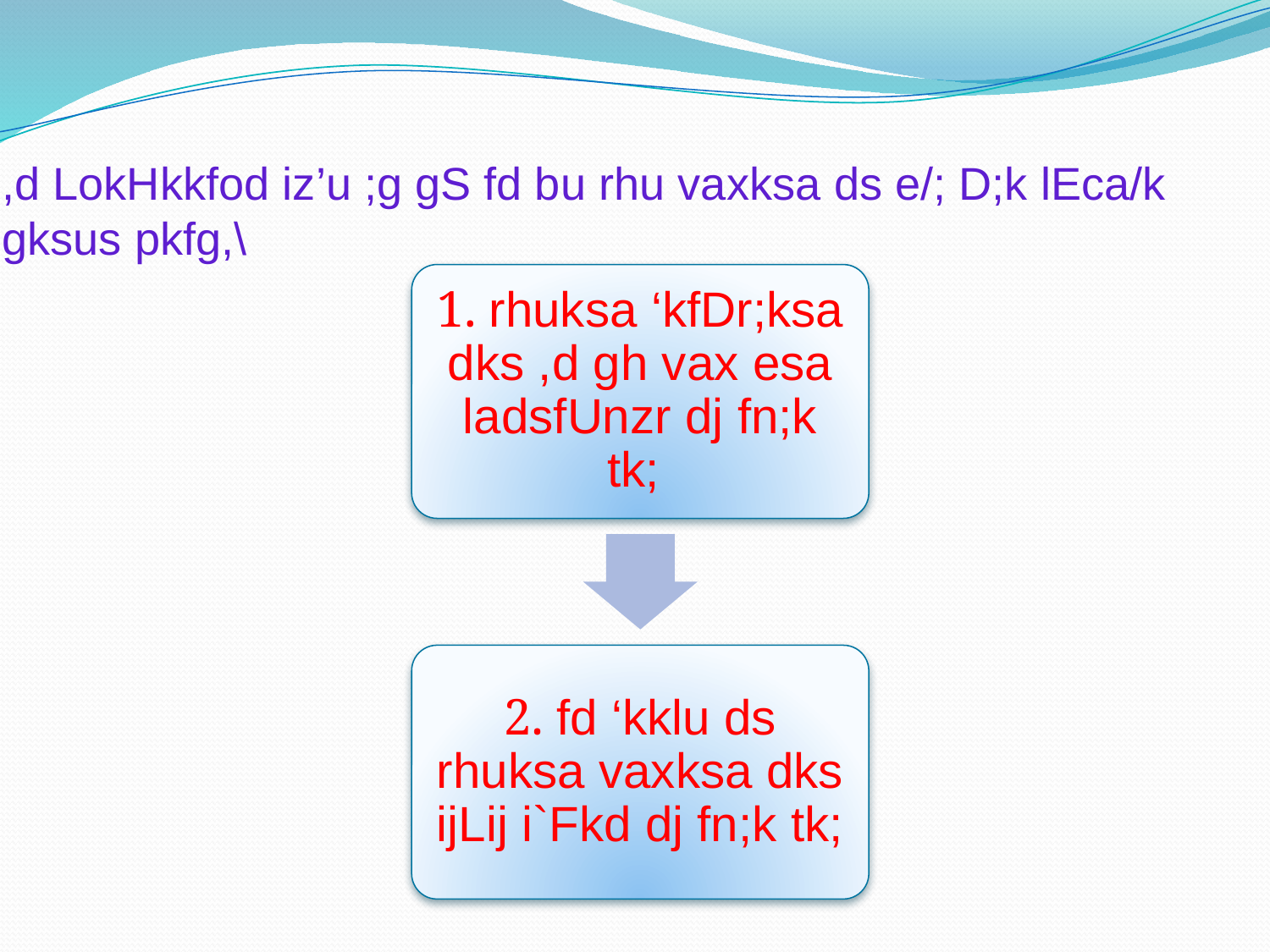

,d LokHkkfod iz’u ;g gS fd bu rhu vaxksa ds e/; D;k lEca/k gksus pkfg,\

1. rhuksa ‘kfDr;ksa dks ,d gh vax esa ladsfUnzr dj fn;k tk;

2. fd ‘kklu ds rhuksa vaxksa dks ijLij i`Fkd dj fn;k tk;